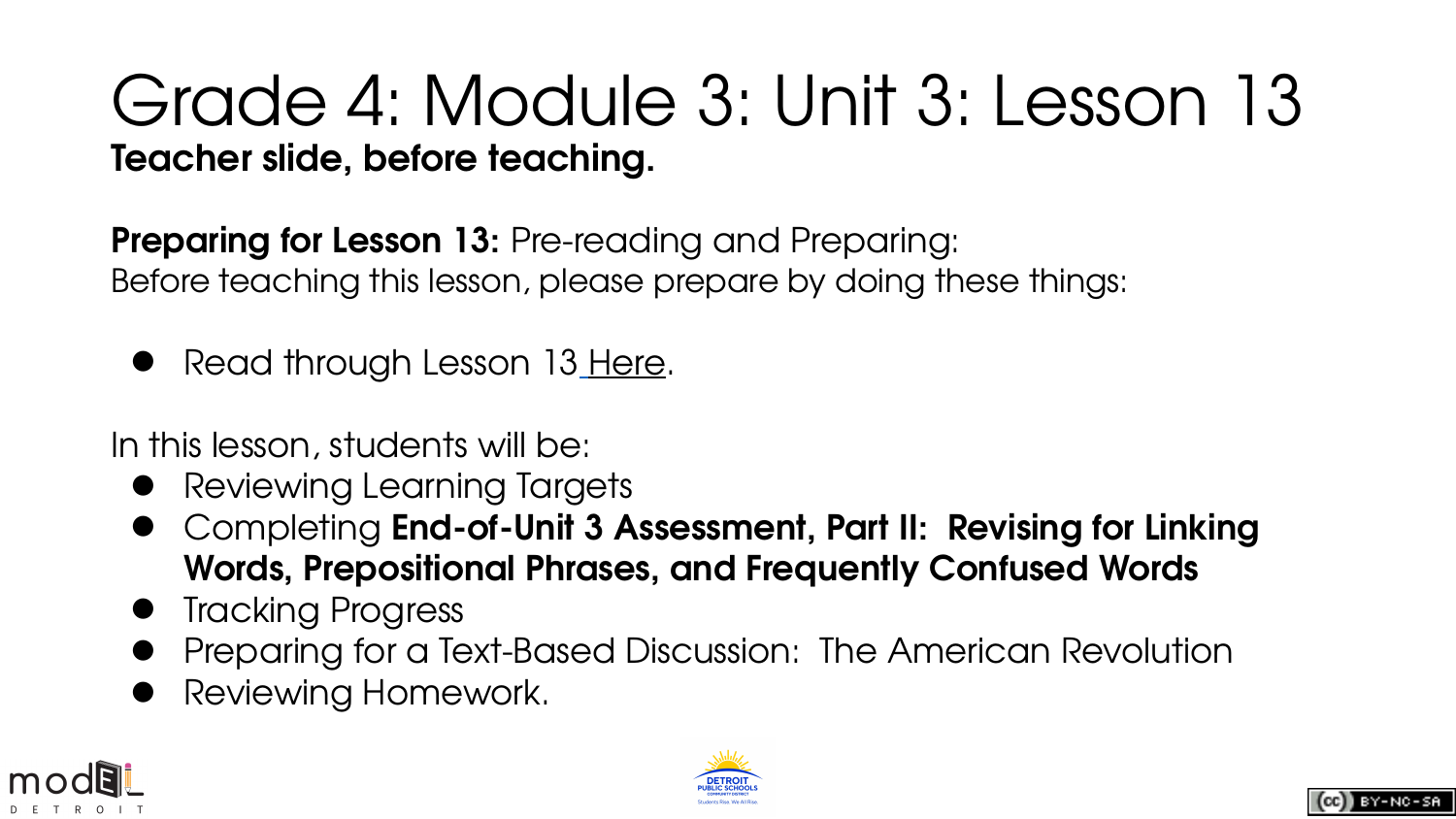

# Grade 4: Module 3: Unit 3: Lesson 13
Teacher slide, before teaching.
Preparing for Lesson 13: Pre-reading and Preparing:
Before teaching this lesson, please prepare by doing these things:
Read through Lesson 13 Here.

In this lesson, students will be:
Reviewing Learning Targets
Completing End-of-Unit 3 Assessment, Part II:  Revising for Linking Words, Prepositional Phrases, and Frequently Confused Words
Tracking Progress
Preparing for a Text-Based Discussion:  The American Revolution
Reviewing Homework.